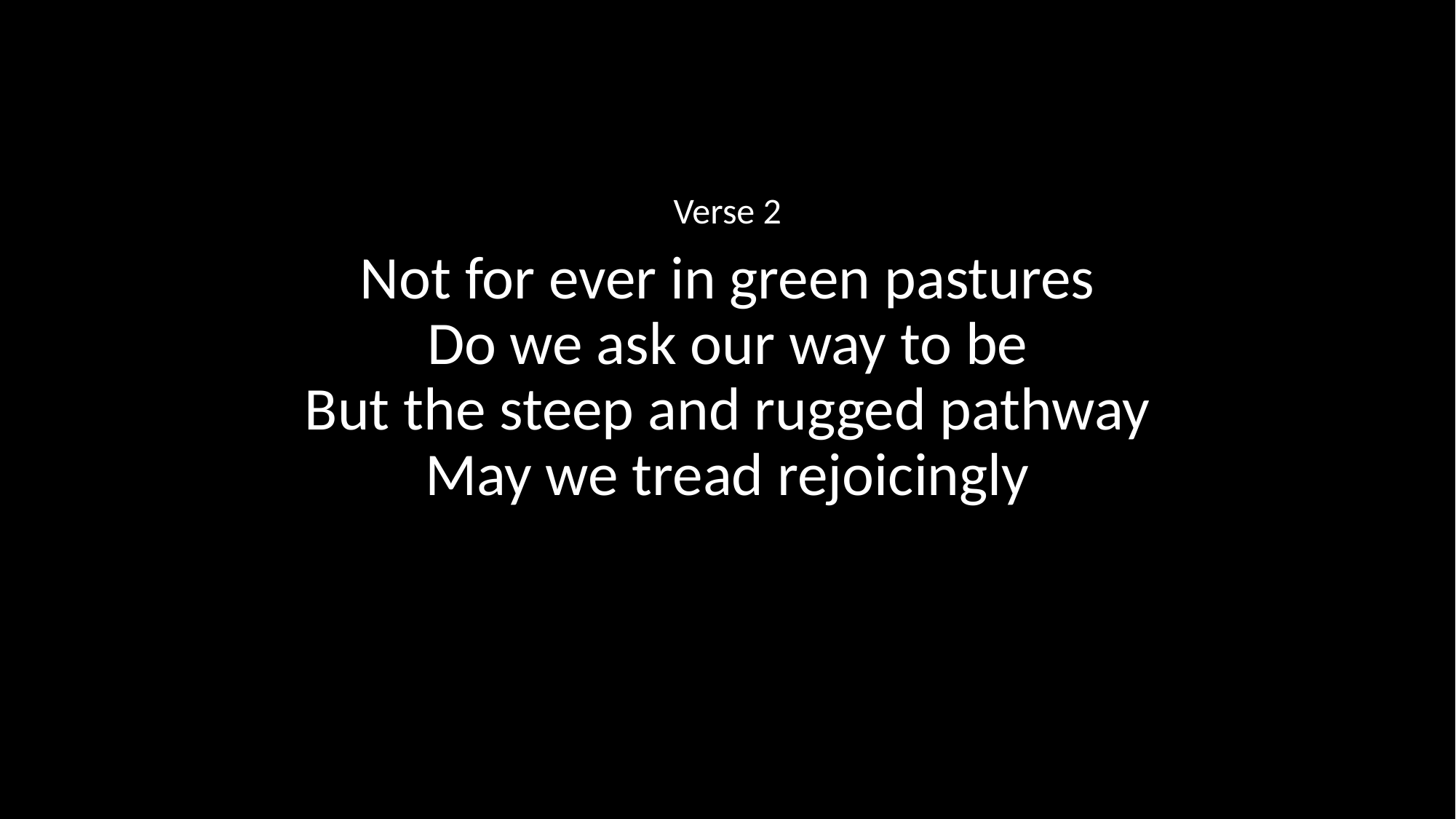

Verse 2
Not for ever in green pastures
Do we ask our way to be
But the steep and rugged pathway
May we tread rejoicingly